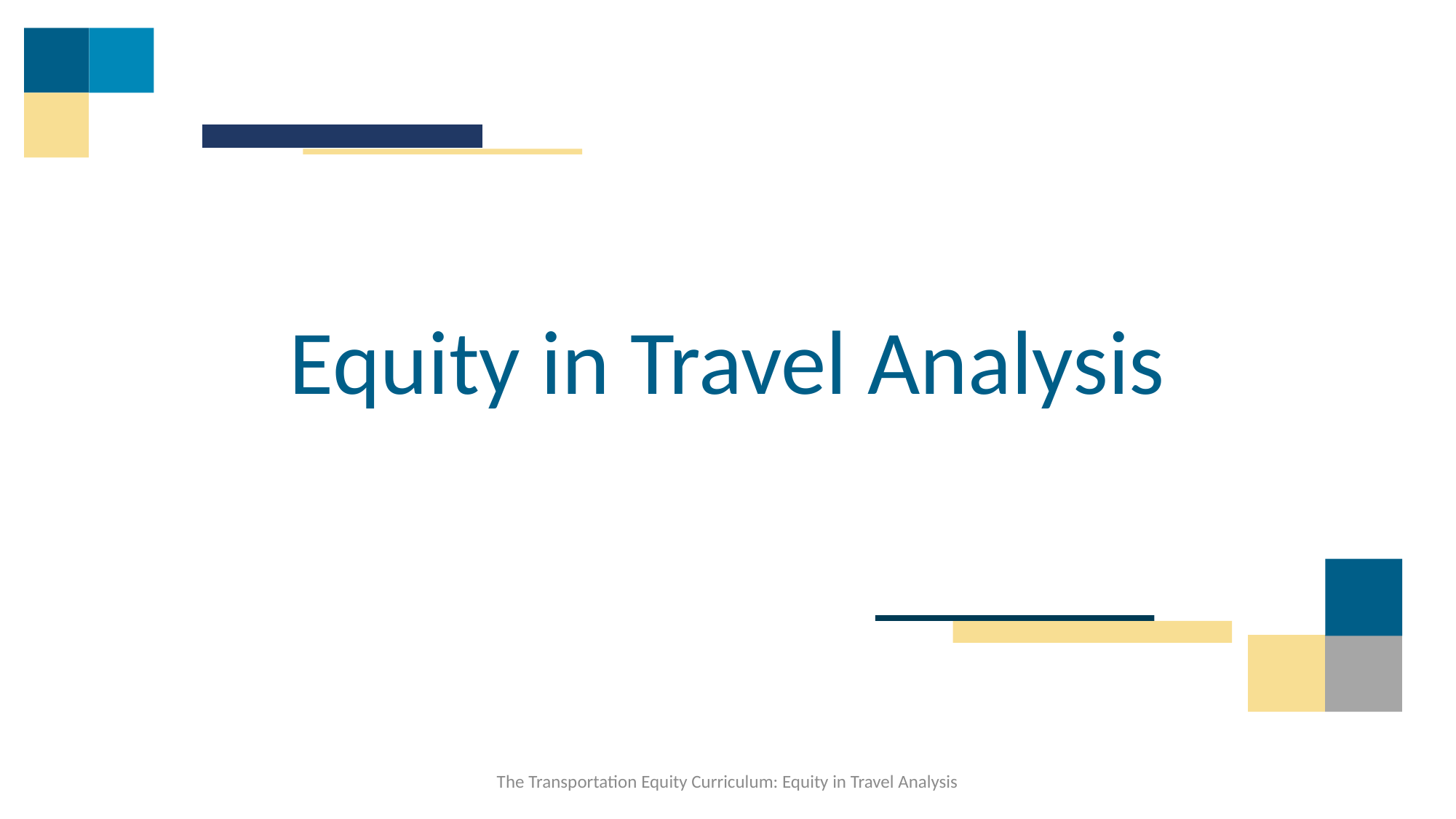

# Equity in Travel Analysis

The Transportation Equity Curriculum: Equity in Travel Analysis